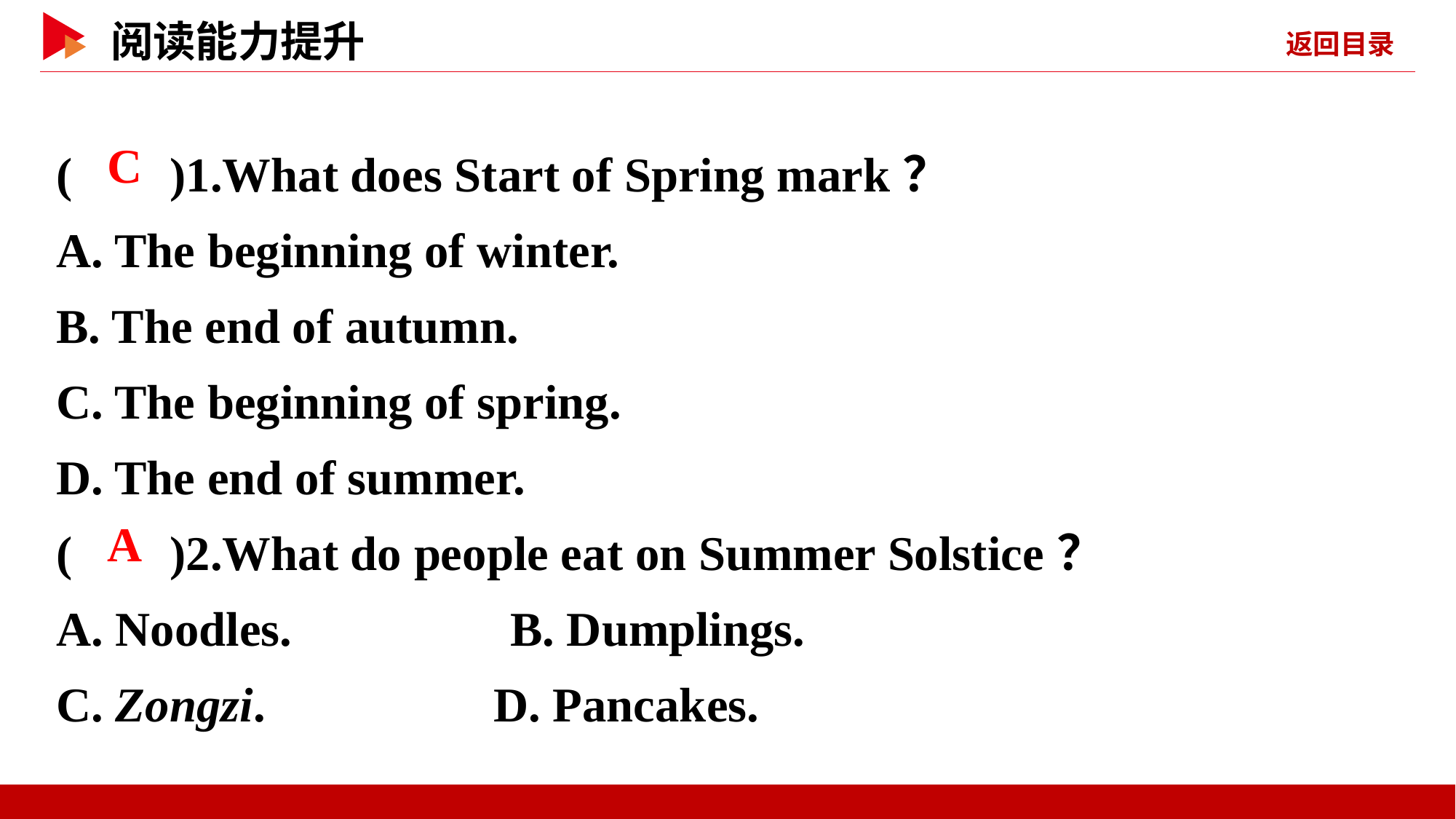

(        )1.What does Start of Spring mark？
A. The beginning of winter.
B. The end of autumn.
C. The beginning of spring.
D. The end of summer.
(        )2.What do people eat on Summer Solstice？
A. Noodles.　　　　B. Dumplings.
C. Zongzi.	                  D. Pancakes.
   C
   A